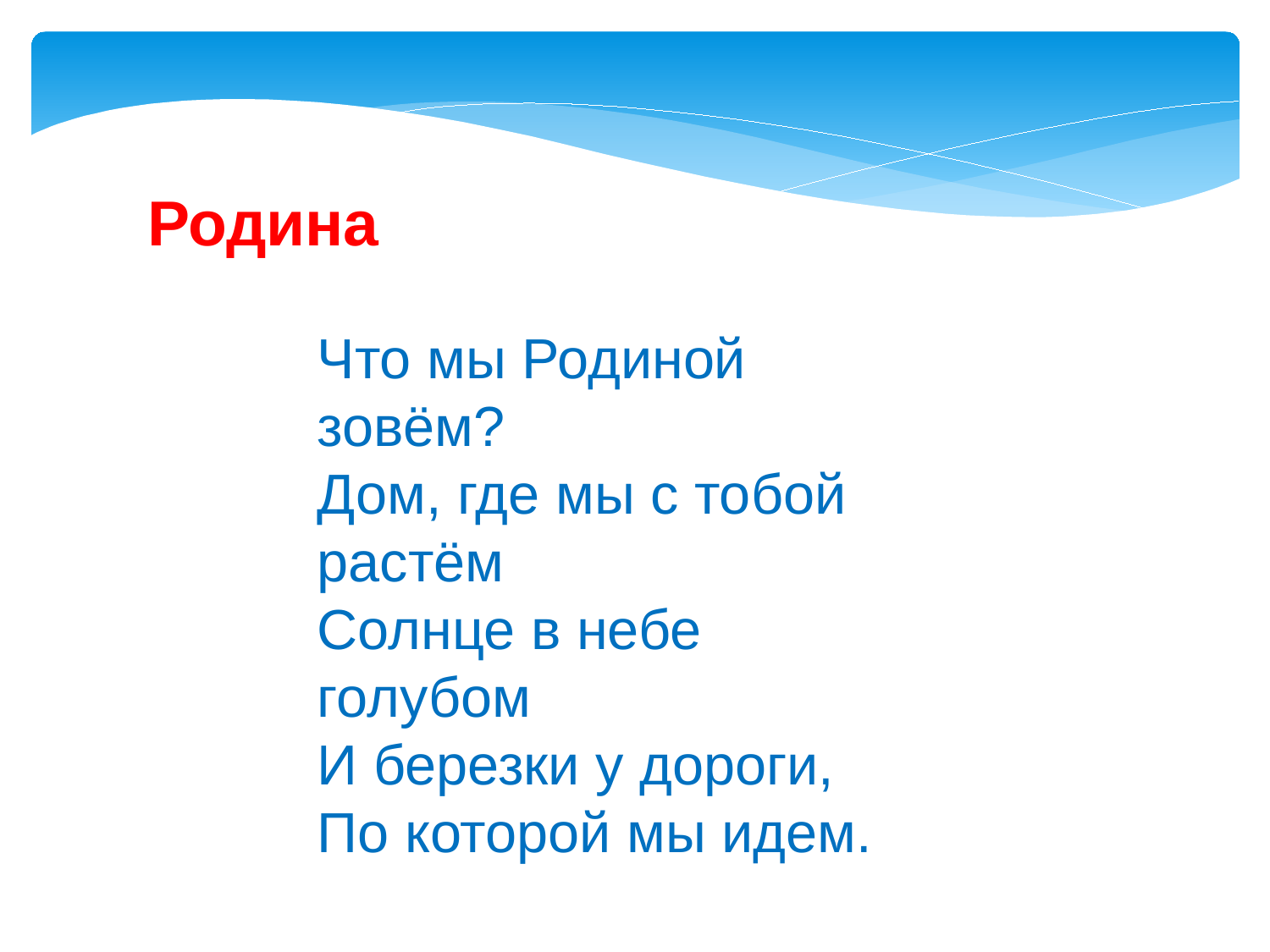

Родина
Что мы Родиной зовём?
Дом, где мы с тобой растём
Солнце в небе голубом
И березки у дороги,
По которой мы идем.